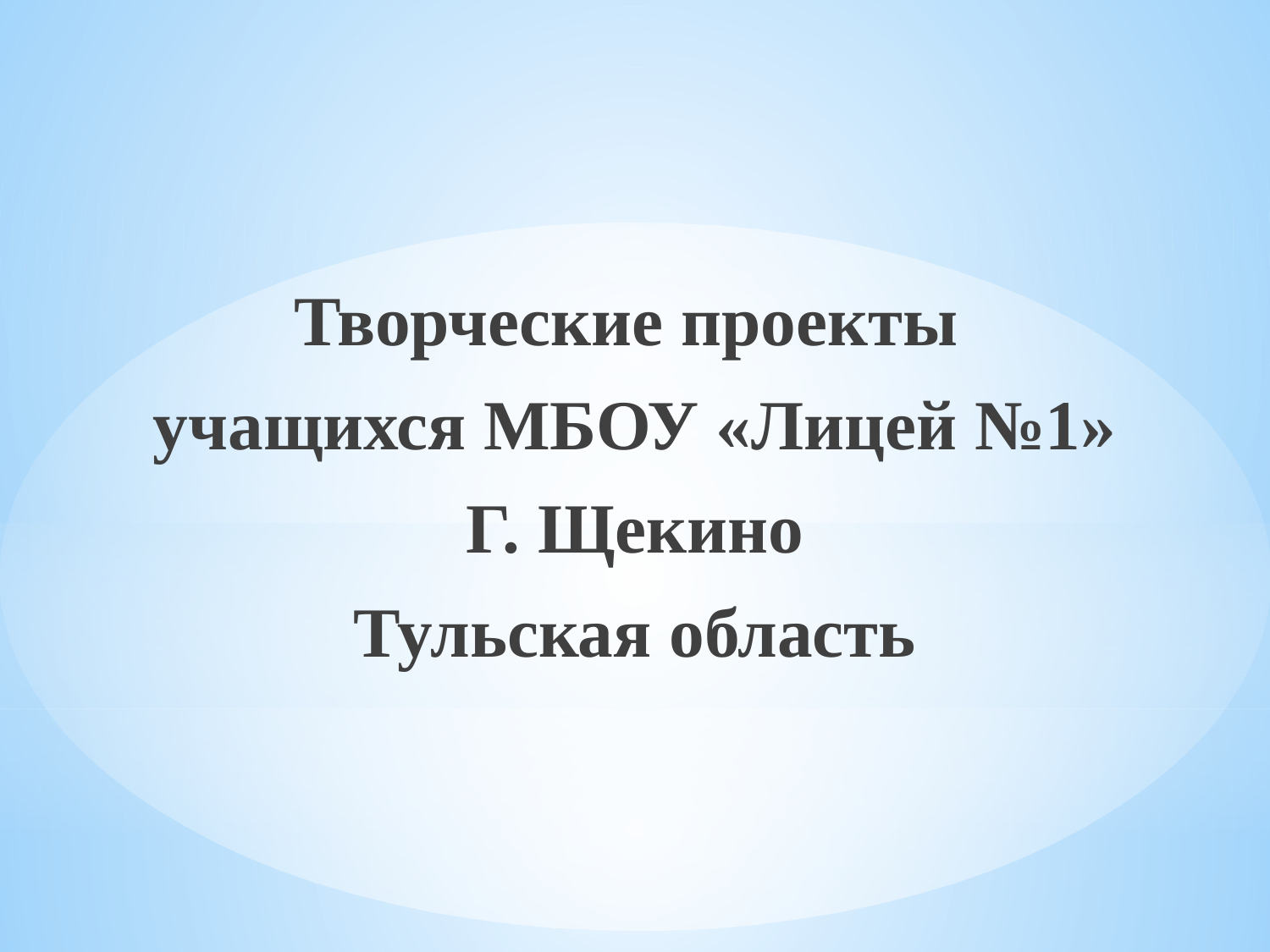

Творческие проекты
учащихся МБОУ «Лицей №1»
Г. Щекино
Тульская область